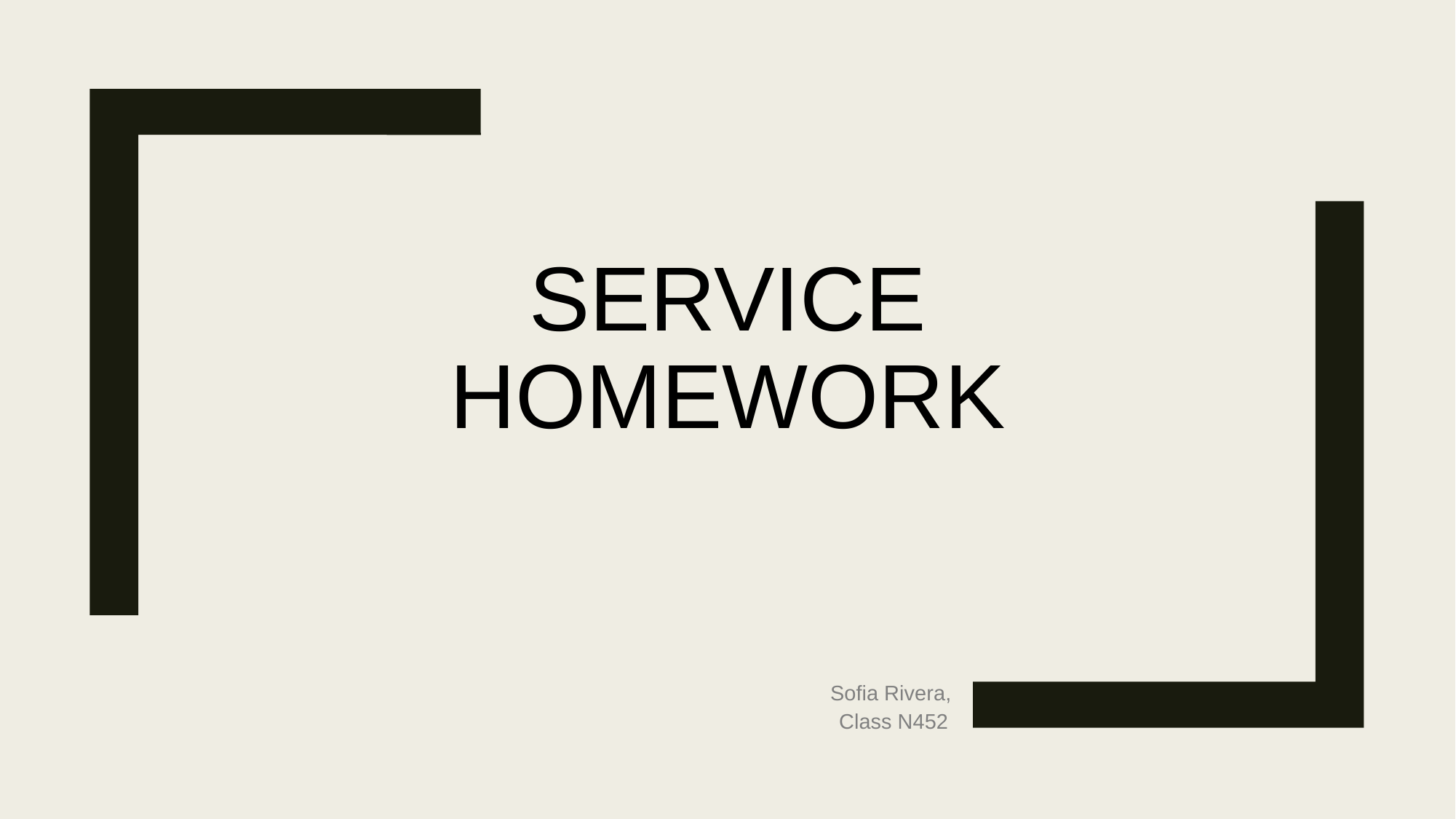

# Service homework
Sofia Rivera,
Class N452